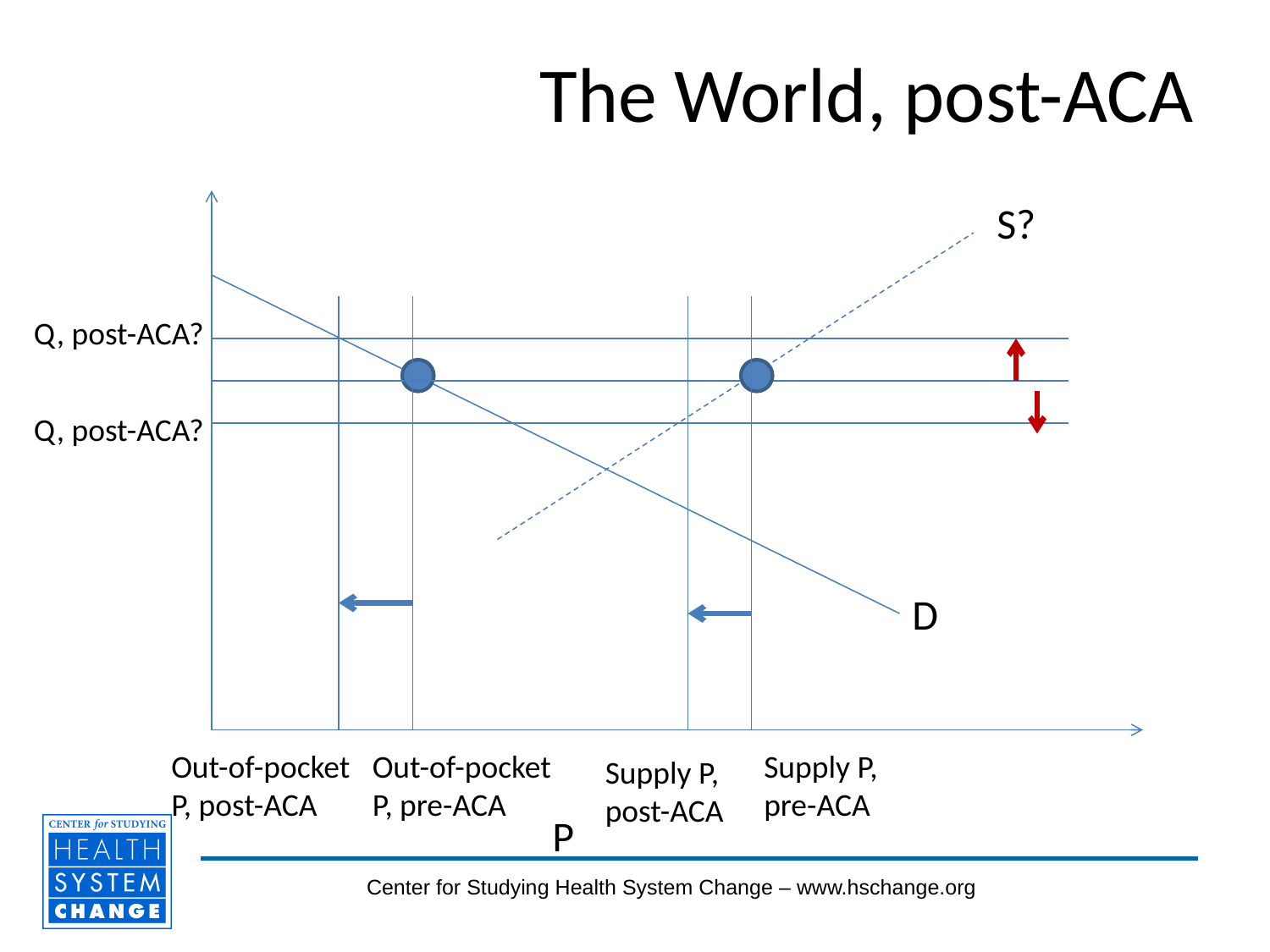

# The World, post-ACA
S?
Q, post-ACA?

Q, post-ACA?
D
Out-of-pocket P, post-ACA
Out-of-pocket P, pre-ACA
Supply P,
pre-ACA
Supply P,
post-ACA
P